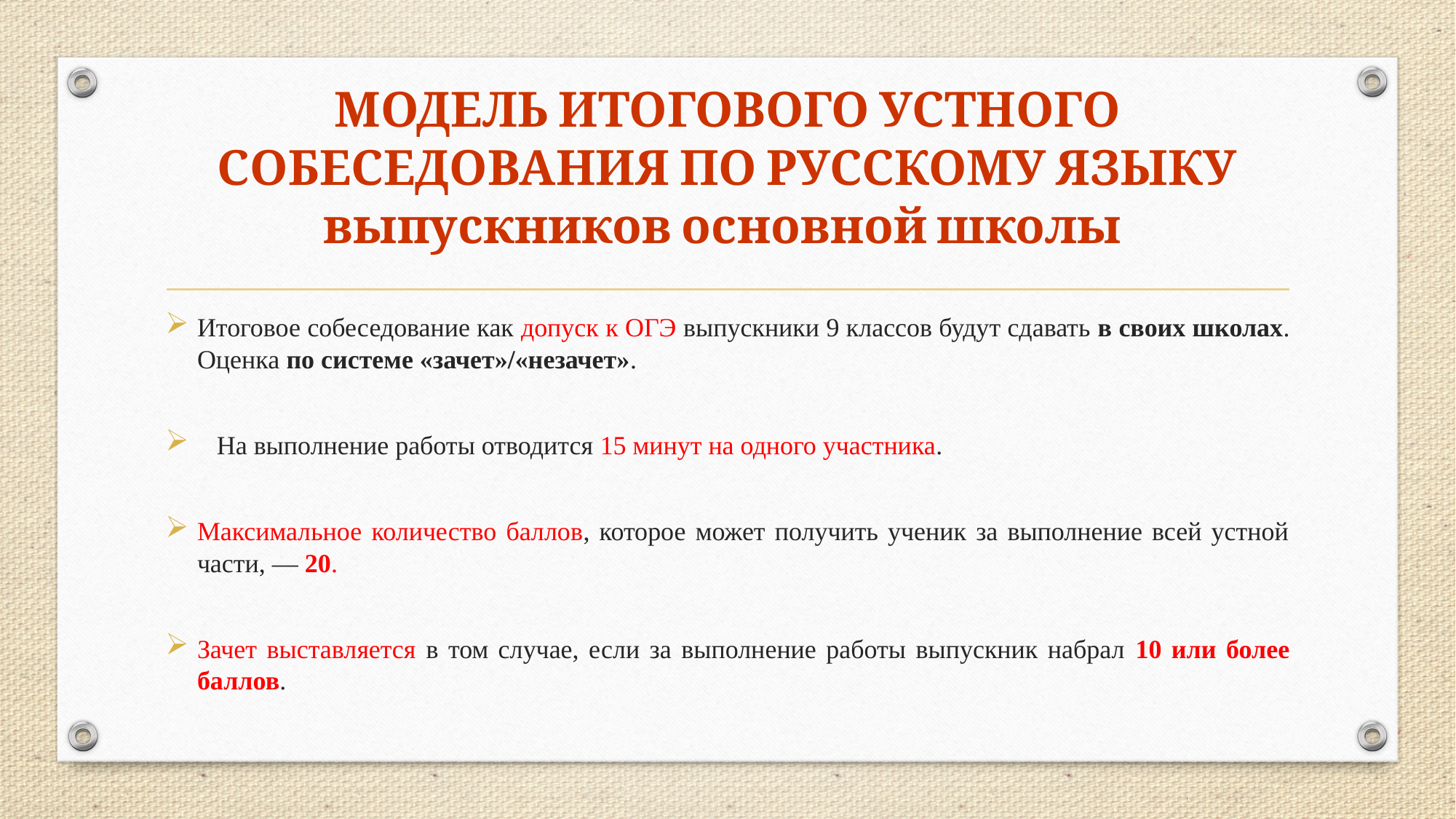

# МОДЕЛЬ ИТОГОВОГО УСТНОГО СОБЕСЕДОВАНИЯ ПО РУССКОМУ ЯЗЫКУ выпускников основной школы
Итоговое собеседование как допуск к ОГЭ выпускники 9 классов будут сдавать в своих школах. Оценка по системе «зачет»/«незачет».

   На выполнение работы отводится 15 минут на одного участника.

Максимальное количество баллов, которое может получить ученик за выполнение всей устной части, — 20.

Зачет выставляется в том случае, если за выполнение работы выпускник набрал 10 или более баллов.